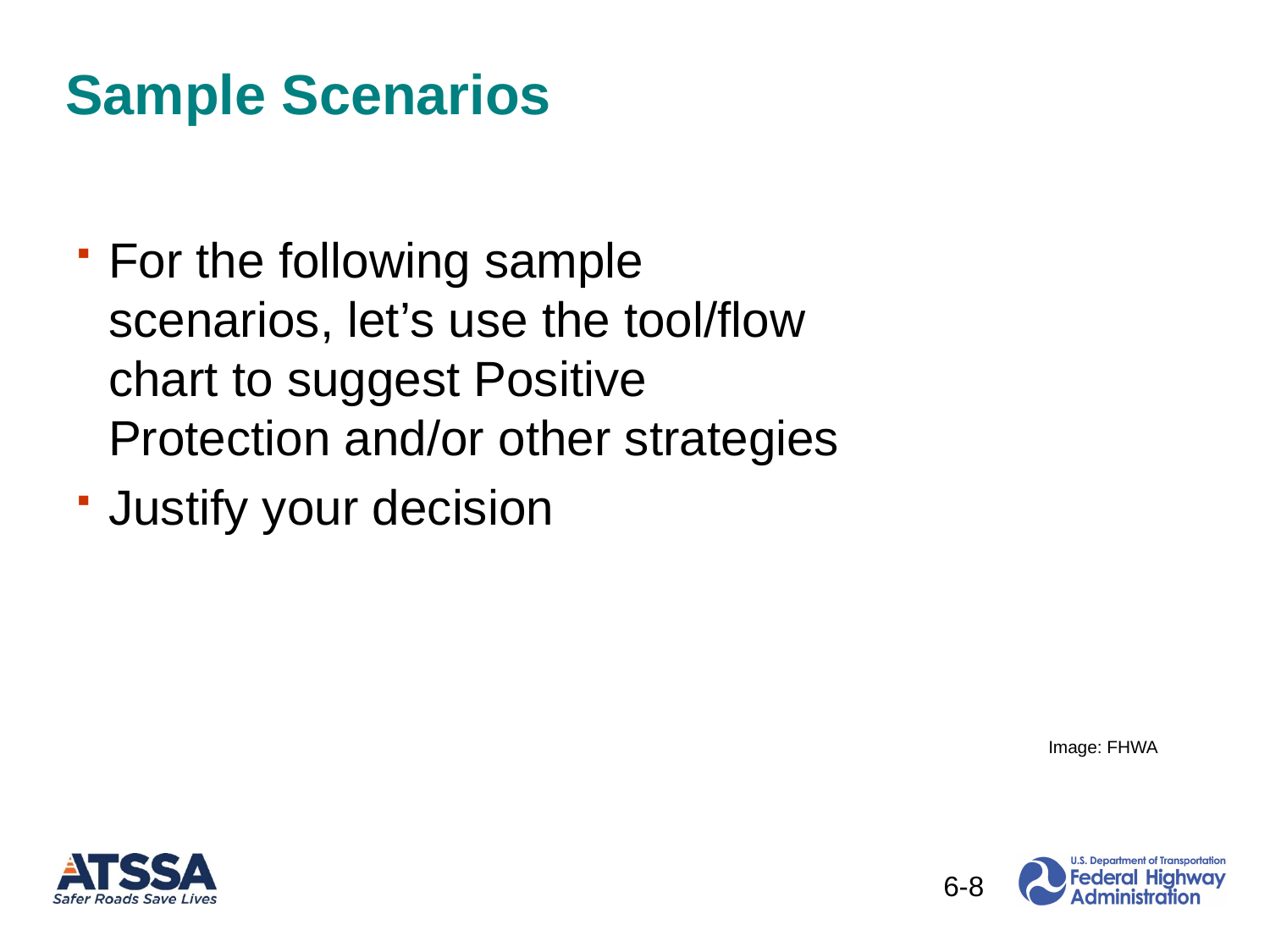

# Sample Scenarios
For the following sample scenarios, let’s use the tool/flow chart to suggest Positive Protection and/or other strategies
Justify your decision
Image: FHWA